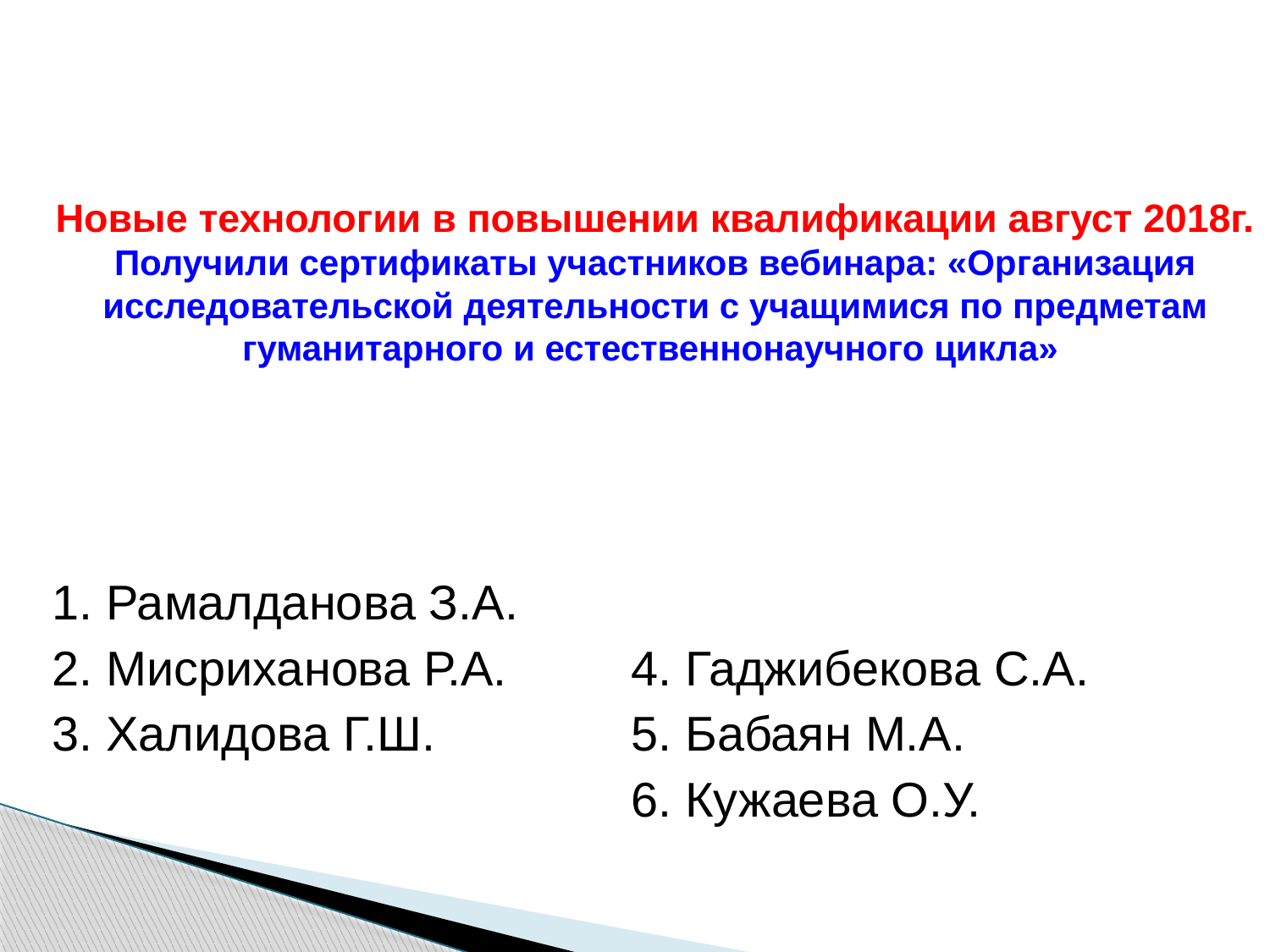

# Новые технологии в повышении квалификации август 2018г. Получили сертификаты участников вебинара: «Организация исследовательской деятельности с учащимися по предметам гуманитарного и естественнонаучного цикла»
1. Рамалданова З.А.
2. Мисриханова Р.А.
3. Халидова Г.Ш.

4. Гаджибекова С.А.
5. Бабаян М.А.
6. Кужаева О.У.